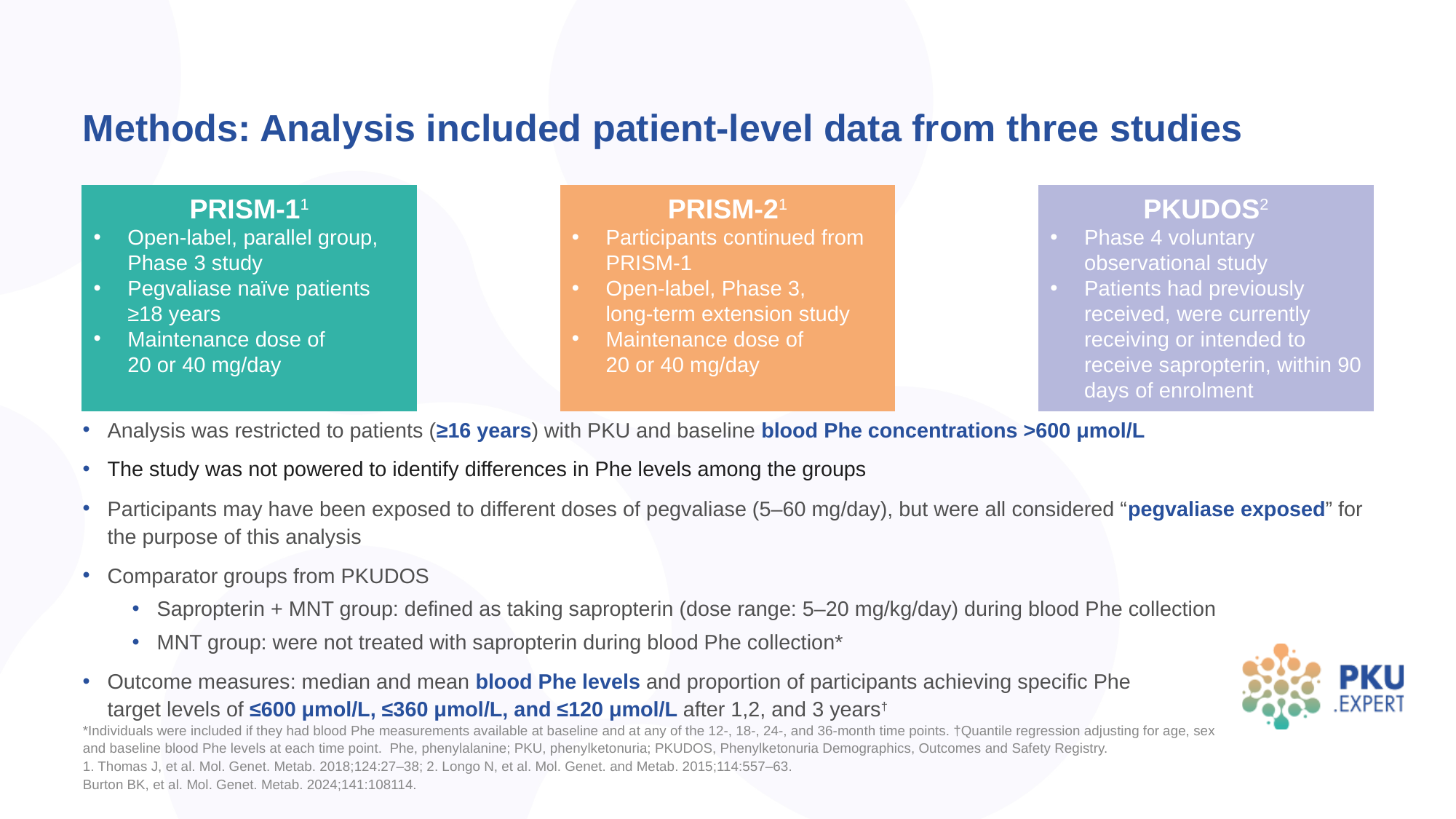

# Methods: Analysis included patient-level data from three studies

Analysis was restricted to patients (≥16 years) with PKU and baseline blood Phe concentrations >600 μmol/L
The study was not powered to identify differences in Phe levels among the groups
Participants may have been exposed to different doses of pegvaliase (5–60 mg/day), but were all considered “pegvaliase exposed” for the purpose of this analysis
Comparator groups from PKUDOS
Sapropterin + MNT group: defined as taking sapropterin (dose range: 5–20 mg/kg/day) during blood Phe collection
MNT group: were not treated with sapropterin during blood Phe collection*
Outcome measures: median and mean blood Phe levels and proportion of participants achieving specific Phe
target levels of ≤600 μmol/L, ≤360 μmol/L, and ≤120 μmol/L after 1,2, and 3 years†

PRISM-11
Open-label, parallel group, Phase 3 study
Pegvaliase naïve patients ≥18 years
Maintenance dose of
20 or 40 mg/day
PRISM-21
Participants continued from PRISM-1
Open-label, Phase 3,
long-term extension study
Maintenance dose of
20 or 40 mg/day
PKUDOS2
Phase 4 voluntary observational study
Patients had previously received, were currently receiving or intended to receive sapropterin, within 90 days of enrolment
*Individuals were included if they had blood Phe measurements available at baseline and at any of the 12-, 18-, 24-, and 36-month time points. †Quantile regression adjusting for age, sex and baseline blood Phe levels at each time point.  Phe, phenylalanine; PKU, phenylketonuria; PKUDOS, Phenylketonuria Demographics, Outcomes and Safety Registry.
1. Thomas J, et al. Mol. Genet. Metab. 2018;124:27–38; 2. Longo N, et al. Mol. Genet. and Metab. 2015;114:557–63.
Burton BK, et al. Mol. Genet. Metab. 2024;141:108114.